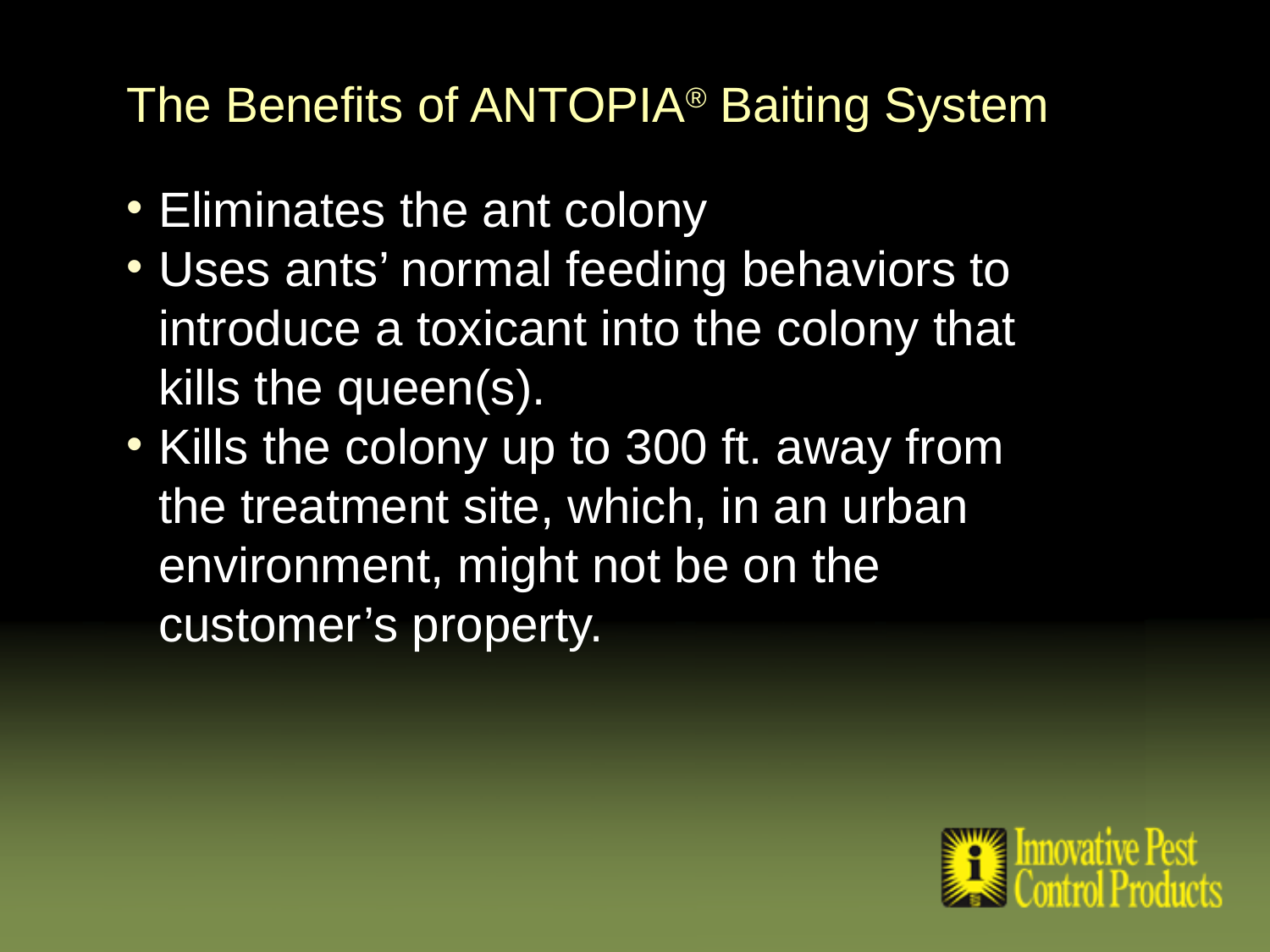

#
The Benefits of ANTOPIA® Baiting System
Eliminates the ant colony
Uses ants’ normal feeding behaviors to introduce a toxicant into the colony that kills the queen(s).
Kills the colony up to 300 ft. away from
the treatment site, which, in an urban environment, might not be on the customer’s property.